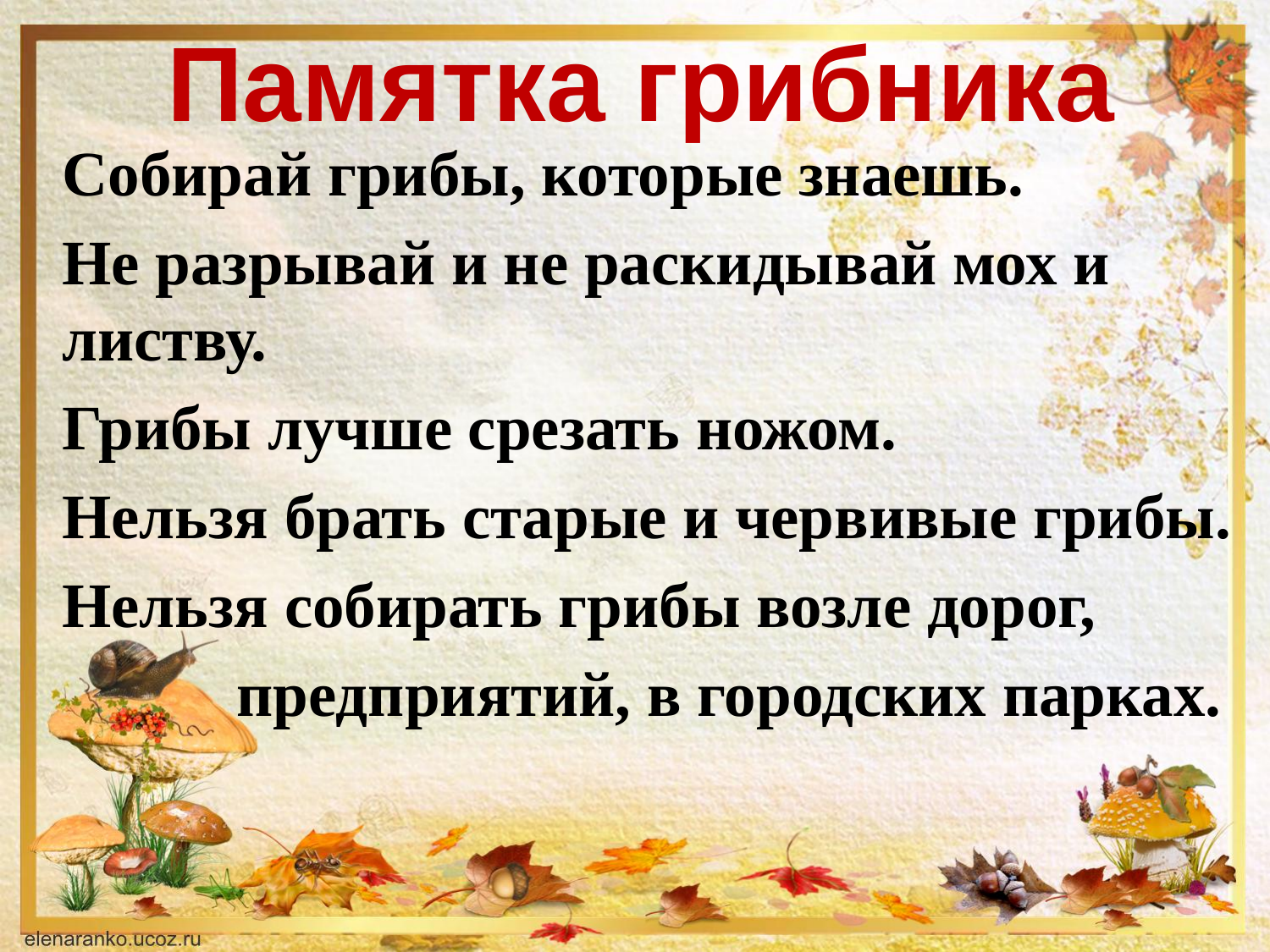

# Памятка грибника
Собирай грибы, которые знаешь.
Не разрывай и не раскидывай мох и листву.
Грибы лучше срезать ножом.
Нельзя брать старые и червивые грибы.
Нельзя собирать грибы возле дорог,
           предприятий, в городских парках.